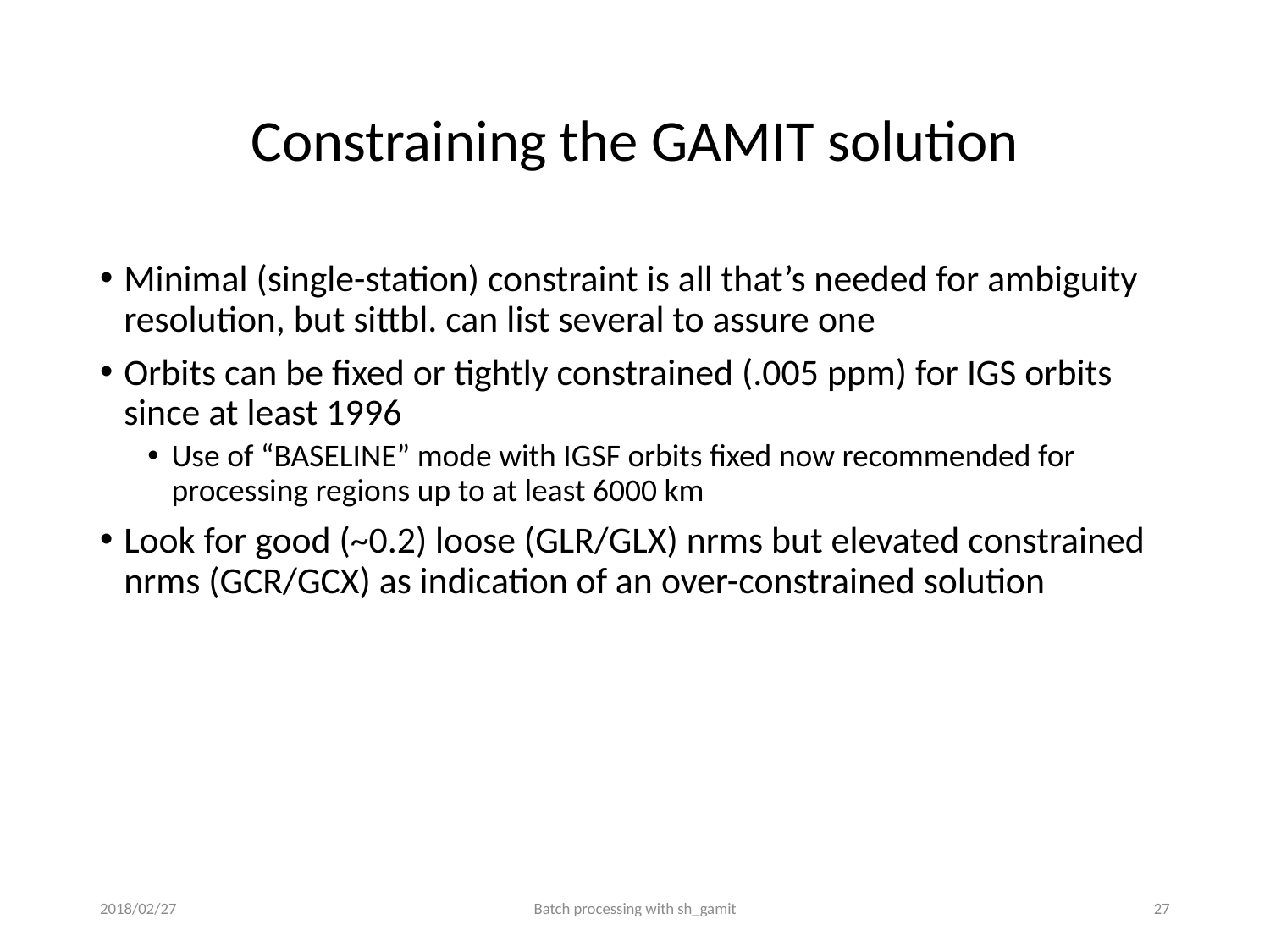

# Constraining the GAMIT solution
Minimal (single-station) constraint is all that’s needed for ambiguity resolution, but sittbl. can list several to assure one
Orbits can be fixed or tightly constrained (.005 ppm) for IGS orbits since at least 1996
Use of “BASELINE” mode with IGSF orbits fixed now recommended for processing regions up to at least 6000 km
Look for good (~0.2) loose (GLR/GLX) nrms but elevated constrained nrms (GCR/GCX) as indication of an over-constrained solution

2018/02/27
Batch processing with sh_gamit
27